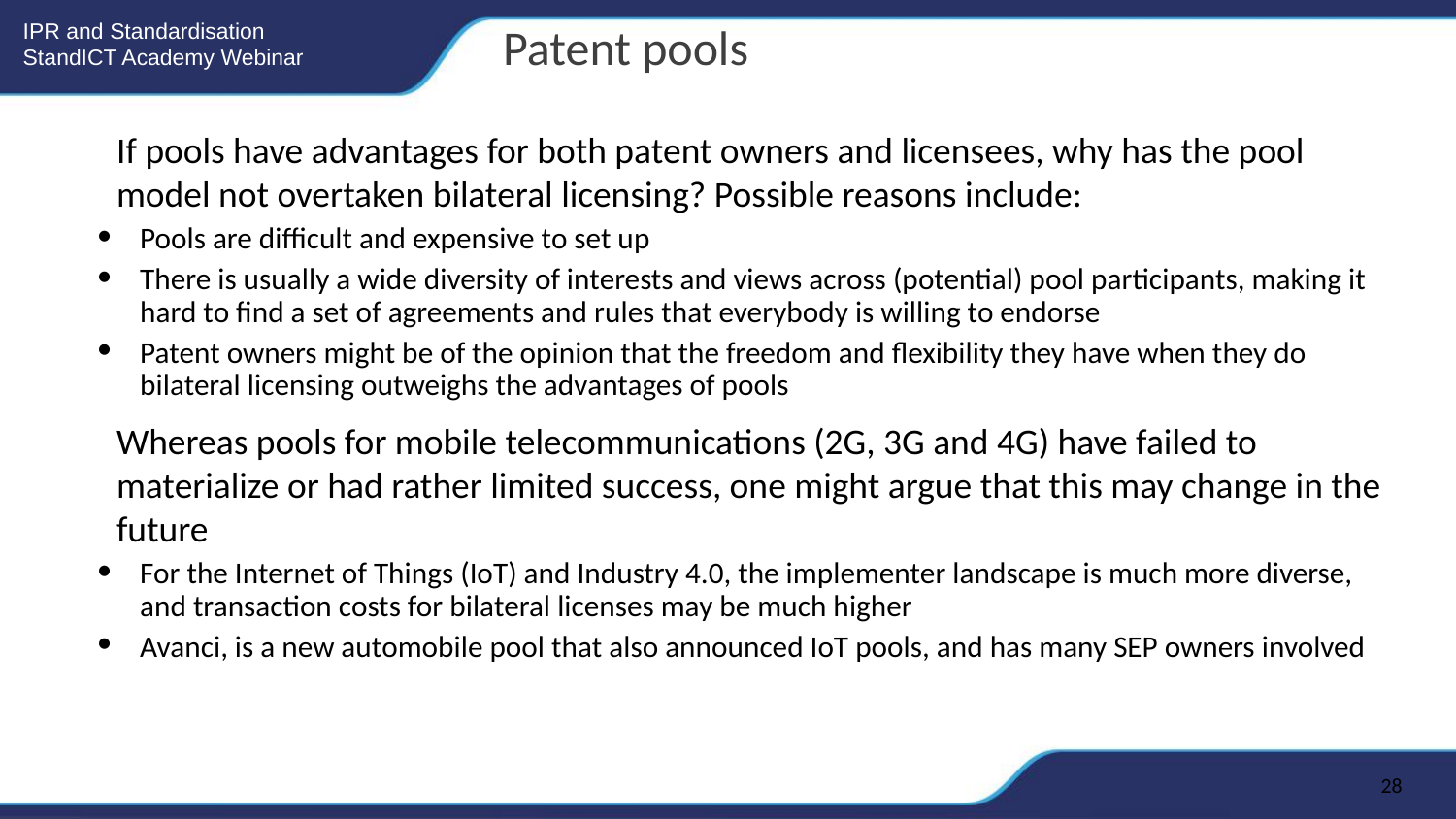

Patent pools
If pools have advantages for both patent owners and licensees, why has the pool model not overtaken bilateral licensing? Possible reasons include:
Pools are difficult and expensive to set up
There is usually a wide diversity of interests and views across (potential) pool participants, making it hard to find a set of agreements and rules that everybody is willing to endorse
Patent owners might be of the opinion that the freedom and flexibility they have when they do bilateral licensing outweighs the advantages of pools
Whereas pools for mobile telecommunications (2G, 3G and 4G) have failed to materialize or had rather limited success, one might argue that this may change in the future
For the Internet of Things (IoT) and Industry 4.0, the implementer landscape is much more diverse, and transaction costs for bilateral licenses may be much higher
Avanci, is a new automobile pool that also announced IoT pools, and has many SEP owners involved